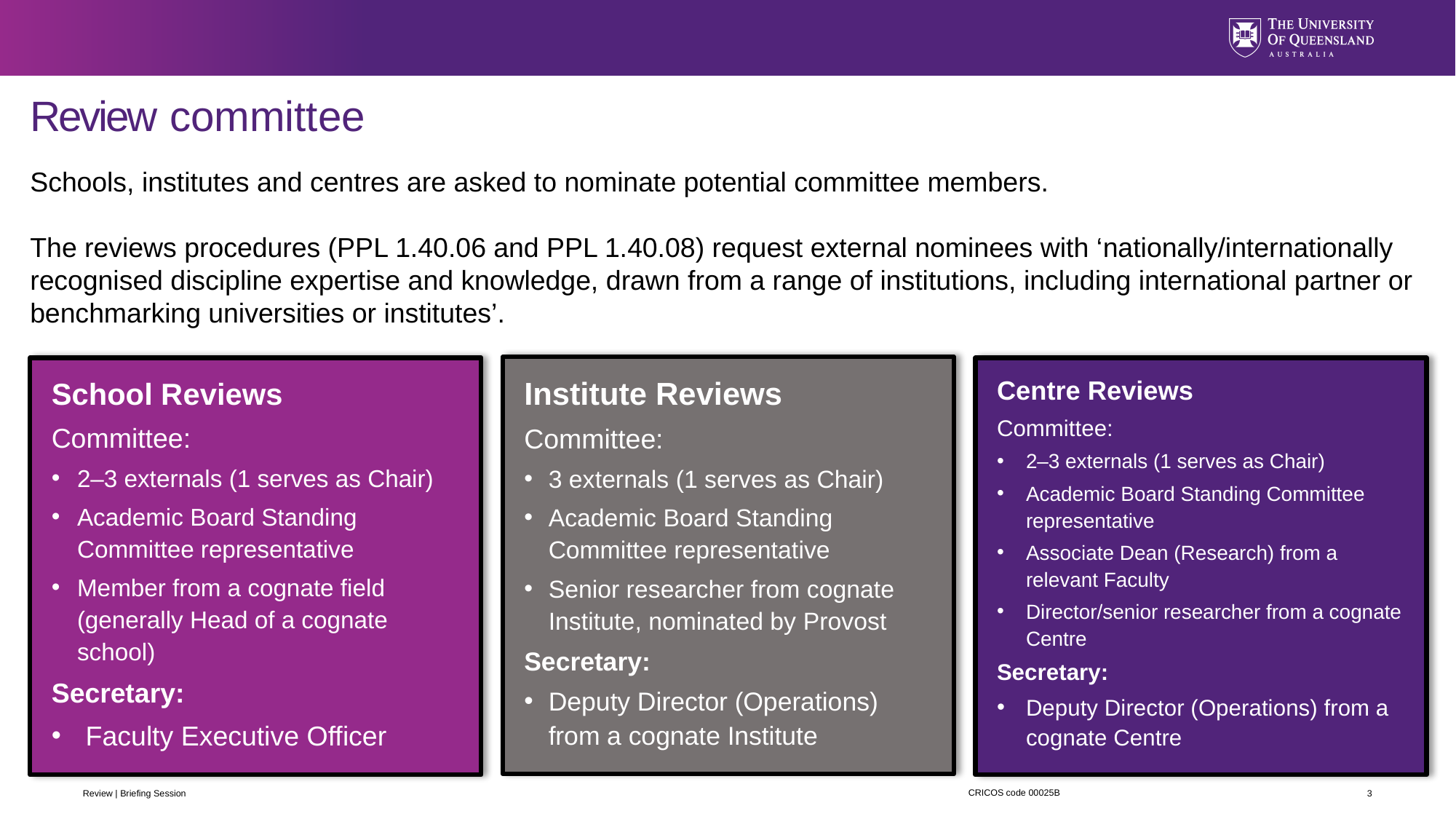

# Review committee
Schools, institutes and centres are asked to nominate potential committee members.

The reviews procedures (PPL 1.40.06 and PPL 1.40.08) request external nominees with ‘nationally/internationally recognised discipline expertise and knowledge, drawn from a range of institutions, including international partner or benchmarking universities or institutes’.
Institute Reviews
Committee:
3 externals (1 serves as Chair)
Academic Board Standing Committee representative
Senior researcher from cognate Institute, nominated by Provost
Secretary:
Deputy Director (Operations) from a cognate Institute
School Reviews
Committee:
2–3 externals (1 serves as Chair)
Academic Board Standing Committee representative
Member from a cognate field (generally Head of a cognate school)
Secretary:
Faculty Executive Officer

Centre Reviews
Committee:
2–3 externals (1 serves as Chair)
Academic Board Standing Committee representative
Associate Dean (Research) from a relevant Faculty
Director/senior researcher from a cognate Centre
Secretary:
Deputy Director (Operations) from a cognate Centre

CRICOS code 00025B
Review | Briefing Session
3